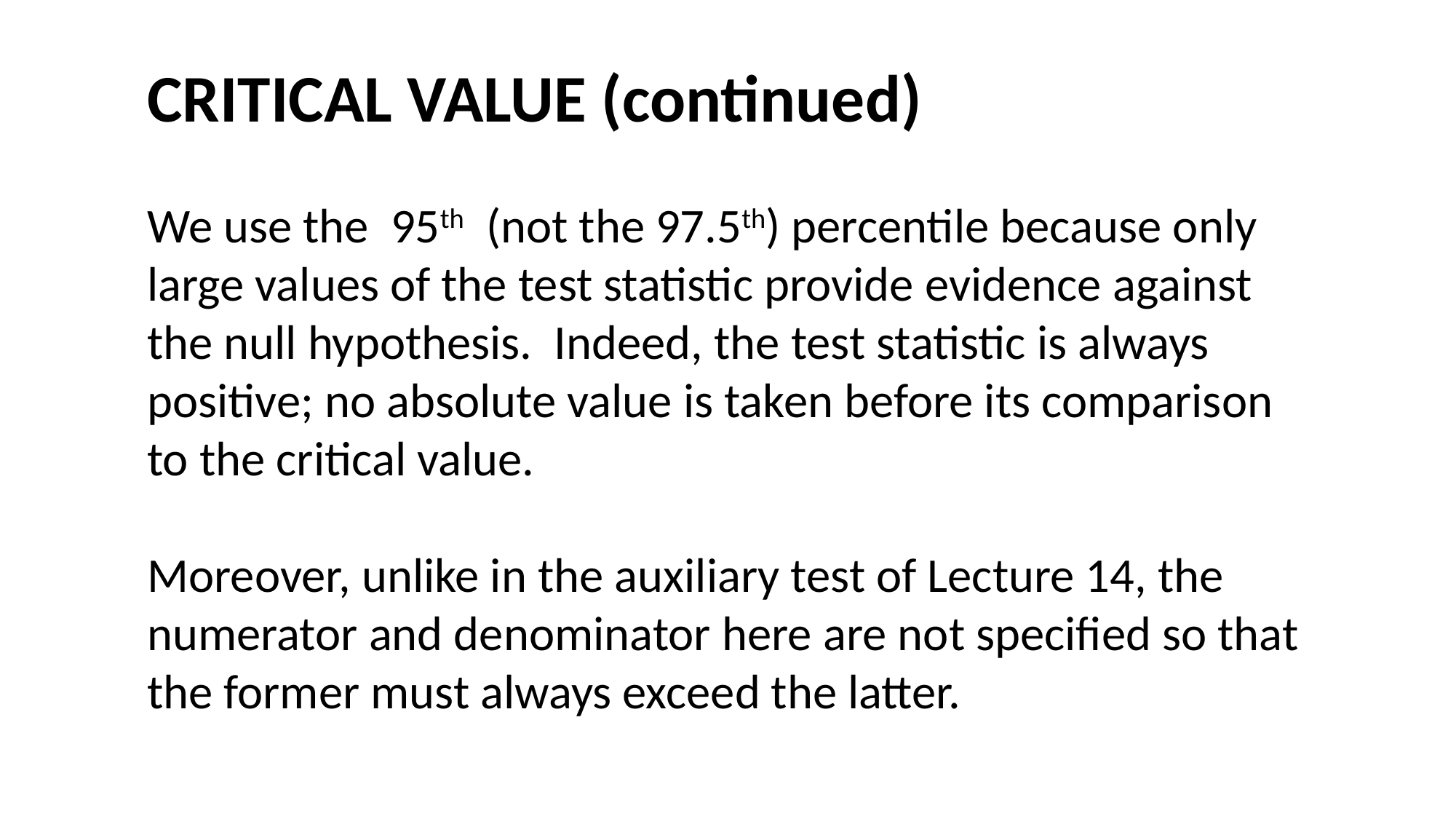

#
CRITICAL VALUE (continued)

We use the  95th  (not the 97.5th) percentile because only large values of the test statistic provide evidence against the null hypothesis.  Indeed, the test statistic is always positive; no absolute value is taken before its comparison to the critical value.

Moreover, unlike in the auxiliary test of Lecture 14, the numerator and denominator here are not specified so that the former must always exceed the latter.